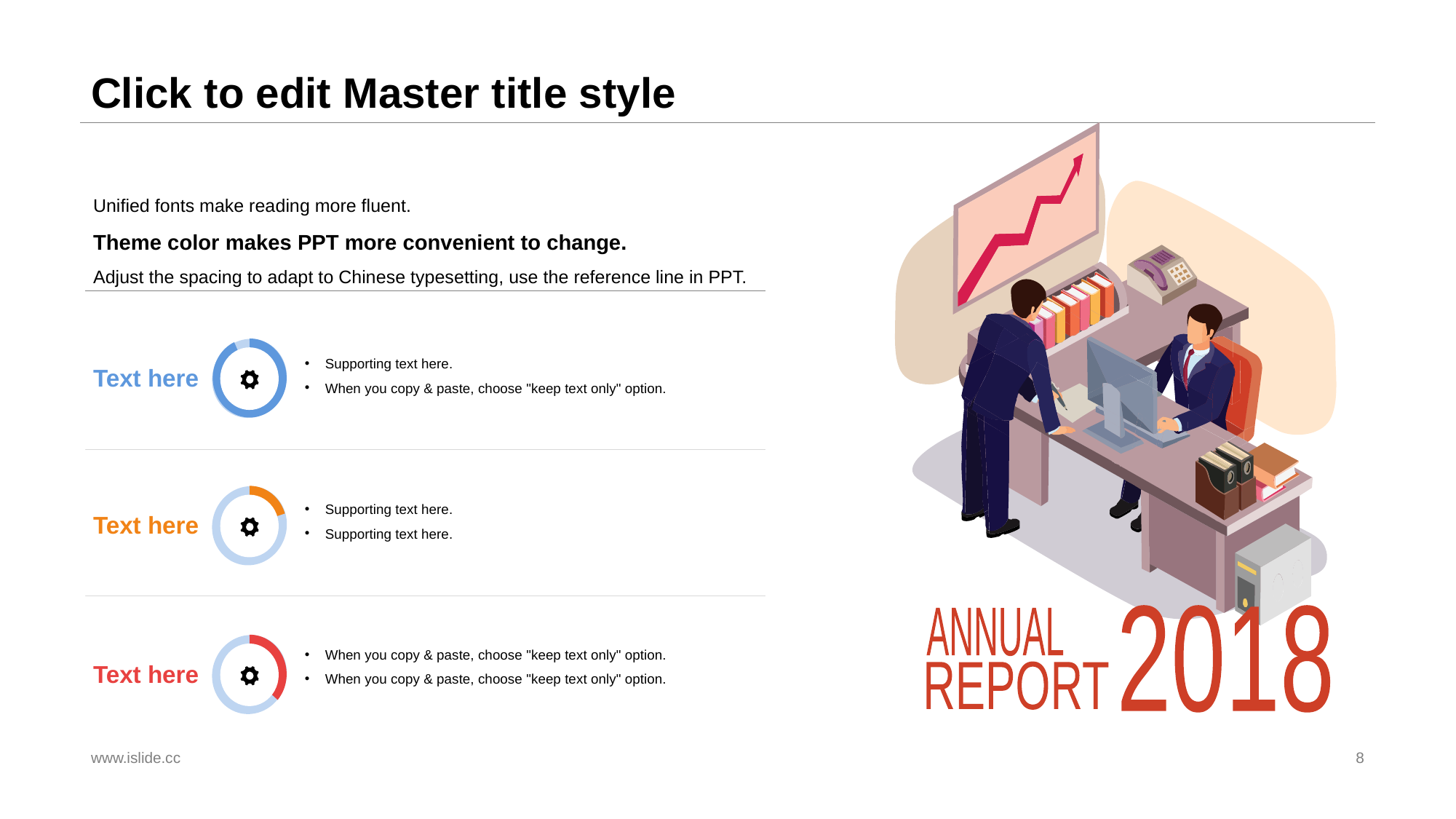

# Click to edit Master title style

Unified fonts make reading more fluent.
Theme color makes PPT more convenient to change.
Adjust the spacing to adapt to Chinese typesetting, use the reference line in PPT.

Supporting text here.
When you copy & paste, choose "keep text only" option.

Text here

Supporting text here.
Supporting text here.

Text here

2018
ANNUAL
When you copy & paste, choose "keep text only" option.
When you copy & paste, choose "keep text only" option.

Text here
REPORT

www.islide.cc
8